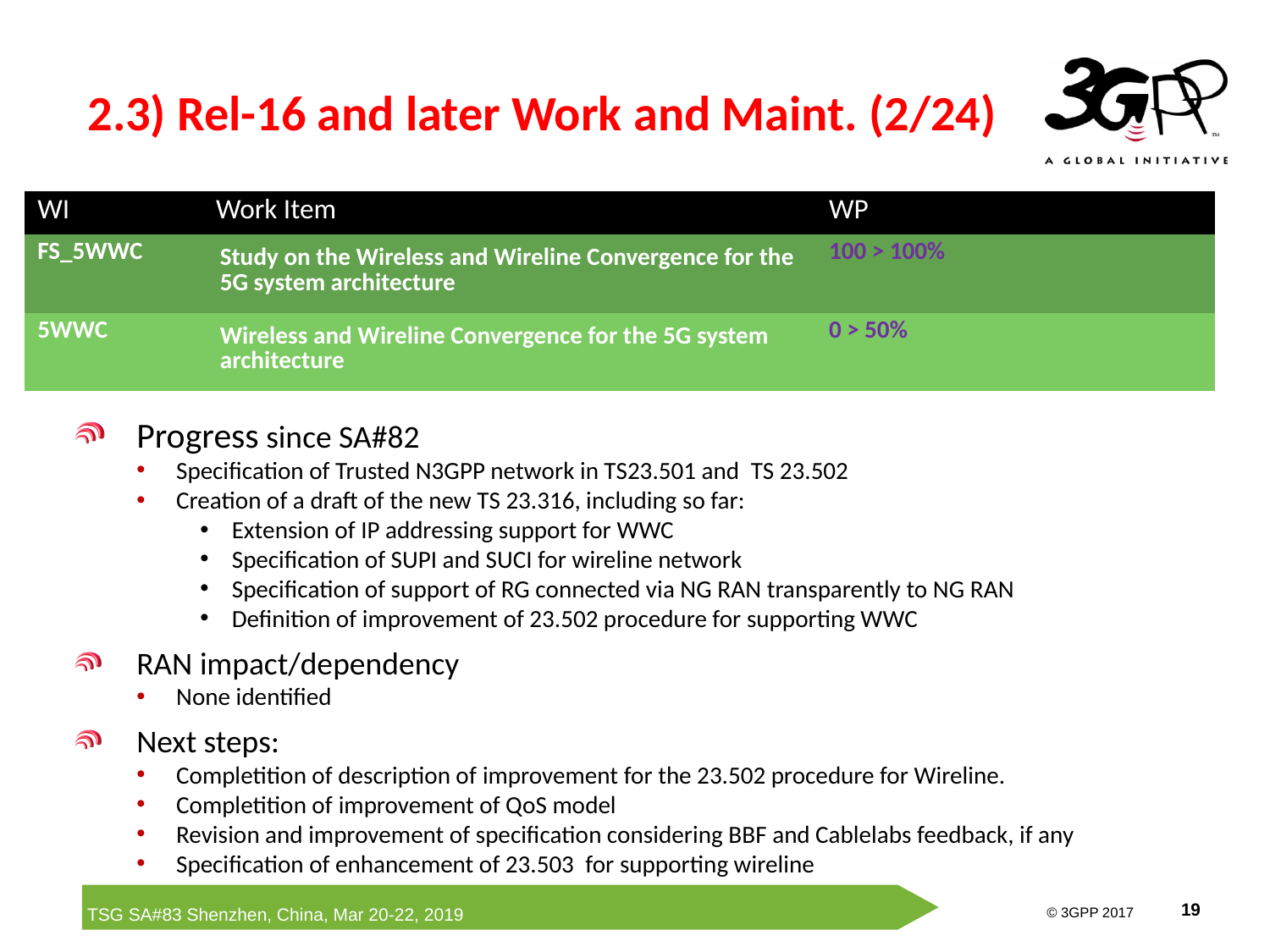

# 2.3) Rel-16 and later Work and Maint. (2/24)
| WI | Work Item | WP |  |  |
| --- | --- | --- | --- | --- |
| FS\_5WWC | Study on the Wireless and Wireline Convergence for the 5G system architecture | 100 > 100% |  |  |
| 5WWC | Wireless and Wireline Convergence for the 5G system architecture | 0 > 50% |  |  |
Progress since SA#82
Specification of Trusted N3GPP network in TS23.501 and  TS 23.502
Creation of a draft of the new TS 23.316, including so far:
Extension of IP addressing support for WWC
Specification of SUPI and SUCI for wireline network
Specification of support of RG connected via NG RAN transparently to NG RAN
Definition of improvement of 23.502 procedure for supporting WWC
RAN impact/dependency
None identified
Next steps:
Completition of description of improvement for the 23.502 procedure for Wireline.
Completition of improvement of QoS model
Revision and improvement of specification considering BBF and Cablelabs feedback, if any
Specification of enhancement of 23.503  for supporting wireline